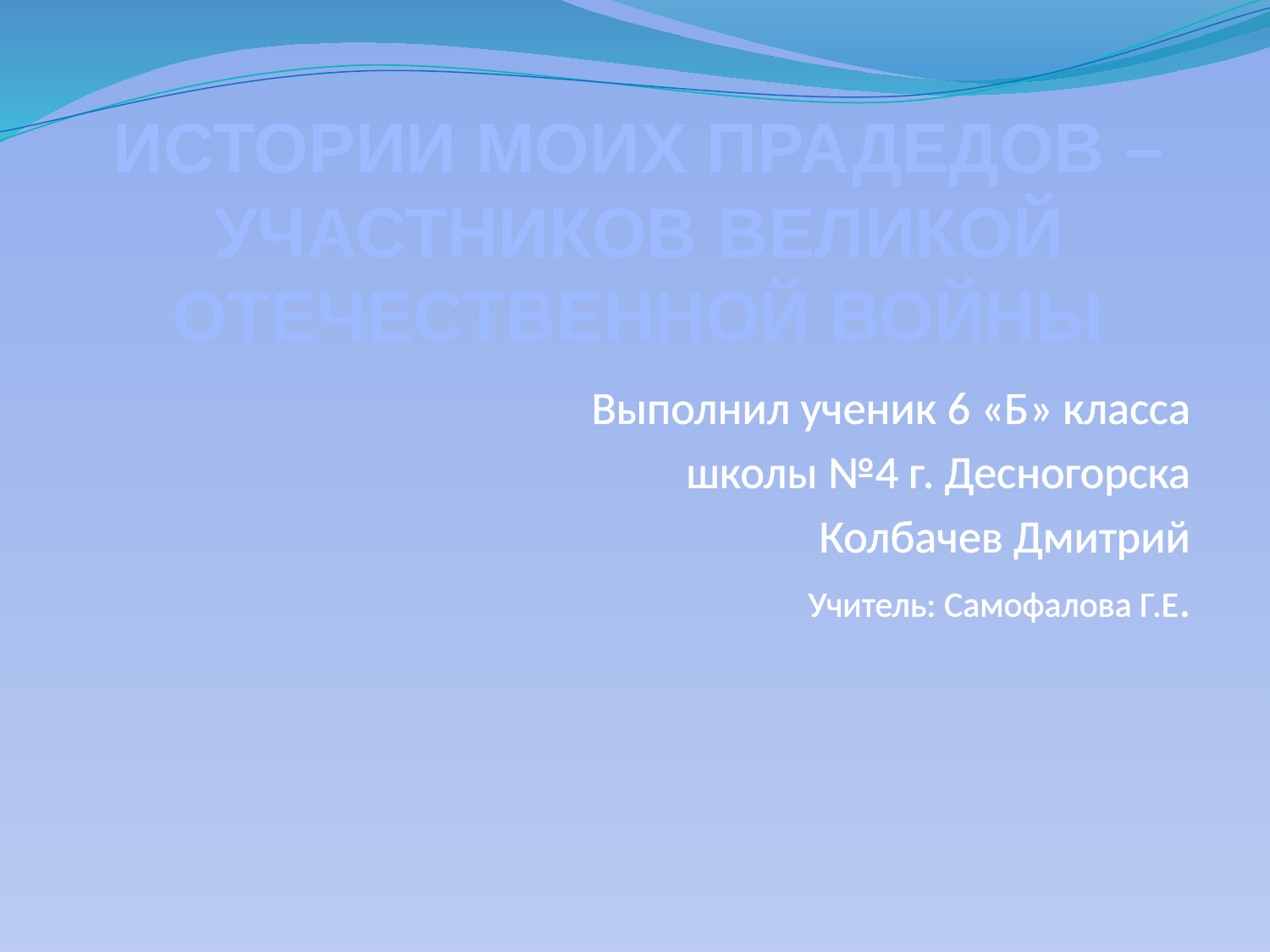

# ИСТОРИИ МОИХ ПРАДЕДОВ – УЧАСТНИКОВ ВЕЛИКОЙ ОТЕЧЕСТВЕННОЙ ВОЙНЫ

Выполнил ученик 6 «Б» класса
школы №4 г. Десногорска
Колбачев Дмитрий
Учитель: Самофалова Г.Е.